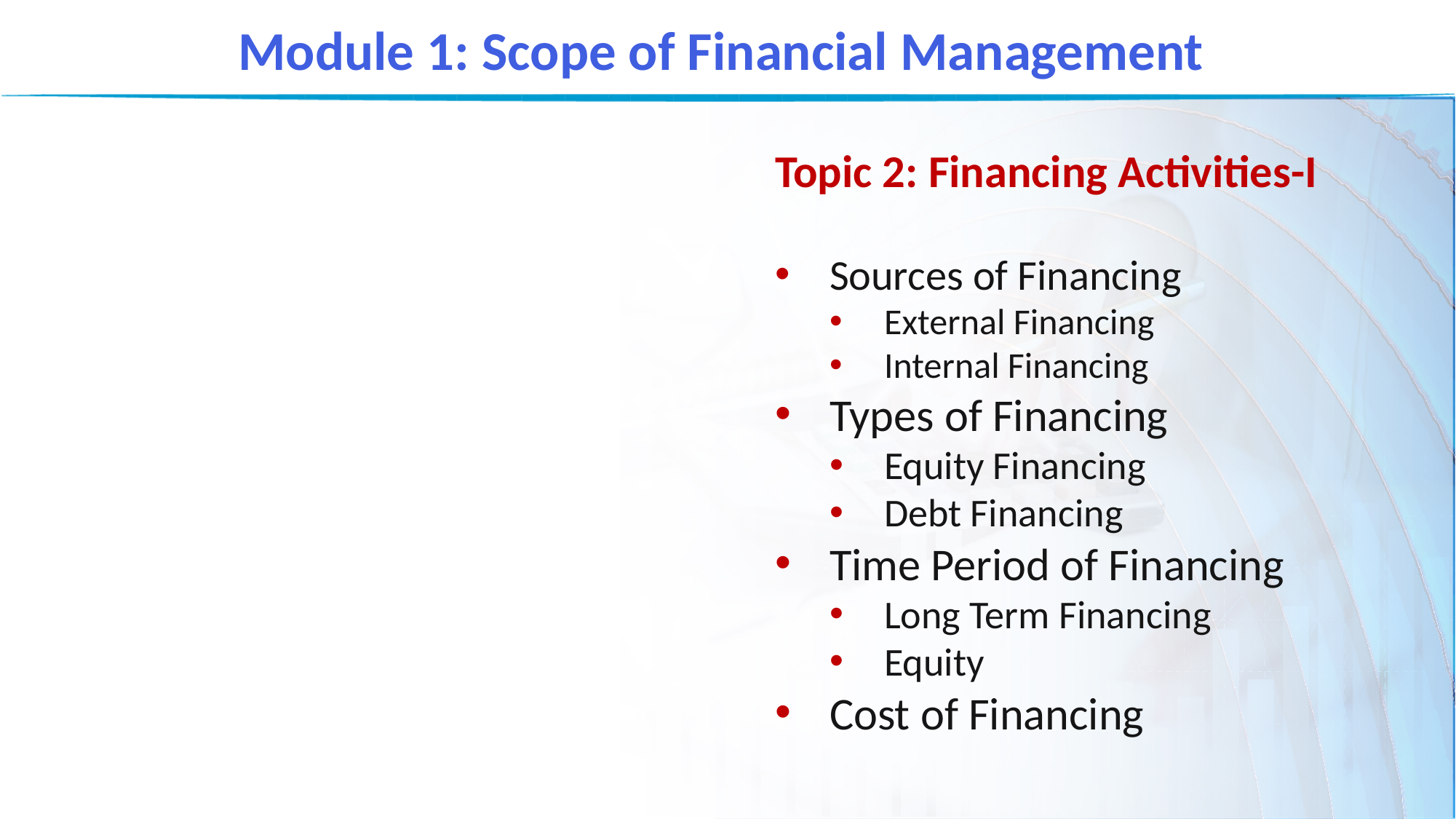

Module 1: Scope of Financial Management
Topic 2: Financing Activities-I

Sources of Financing
External Financing
Internal Financing
Types of Financing
Equity Financing
Debt Financing
Time Period of Financing
Long Term Financing
Equity
Cost of Financing